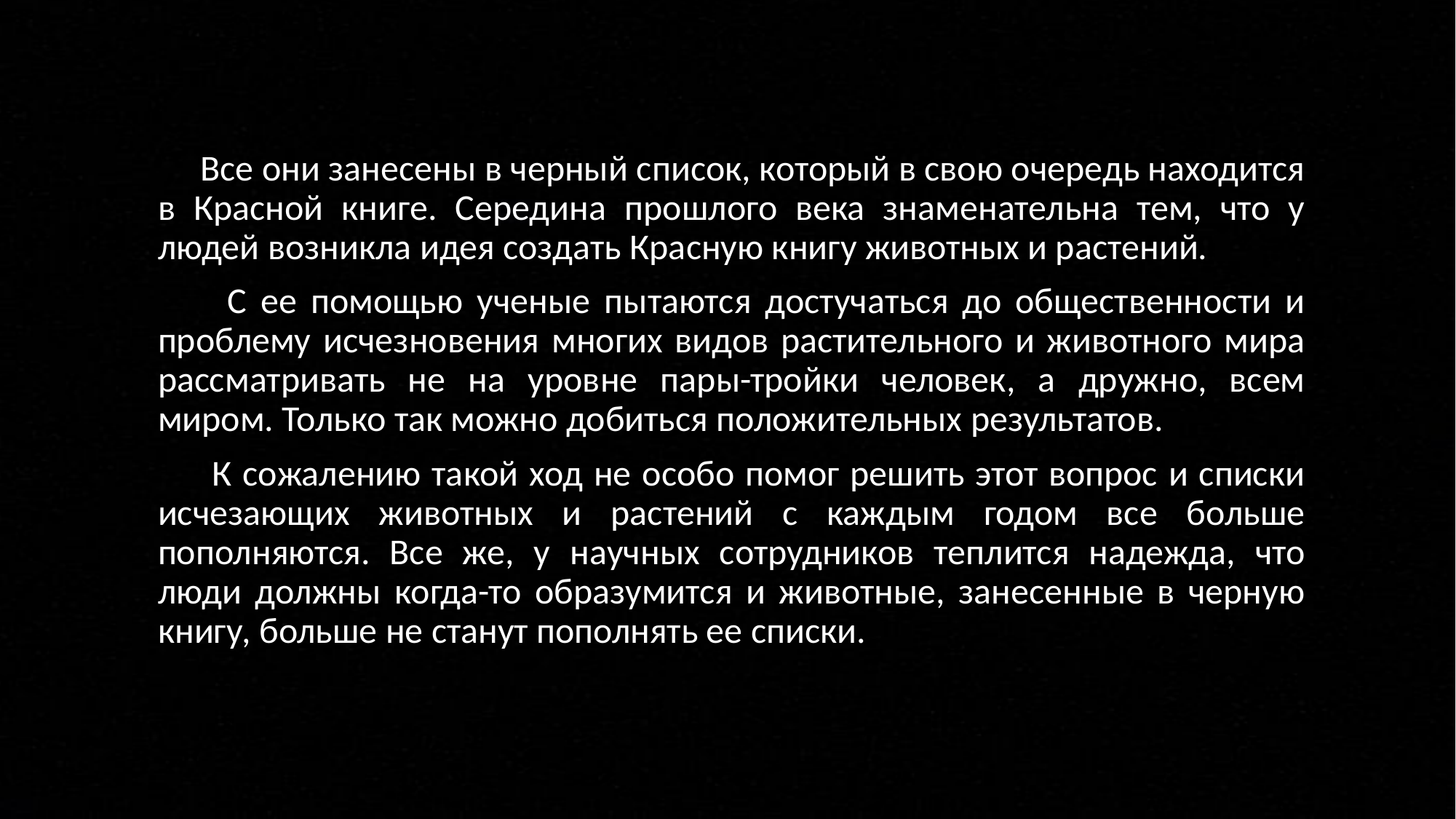

Все они занесены в черный список, который в свою очередь находится в Красной книге. Середина прошлого века знаменательна тем, что у людей возникла идея создать Красную книгу животных и растений.
     С ее помощью ученые пытаются достучаться до общественности и проблему исчезновения многих видов растительного и животного мира рассматривать не на уровне пары-тройки человек, а дружно, всем миром. Только так можно добиться положительных результатов.
     К сожалению такой ход не особо помог решить этот вопрос и списки исчезающих животных и растений с каждым годом все больше пополняются. Все же, у научных сотрудников теплится надежда, что люди должны когда-то образумится и животные, занесенные в черную книгу, больше не станут пополнять ее списки.